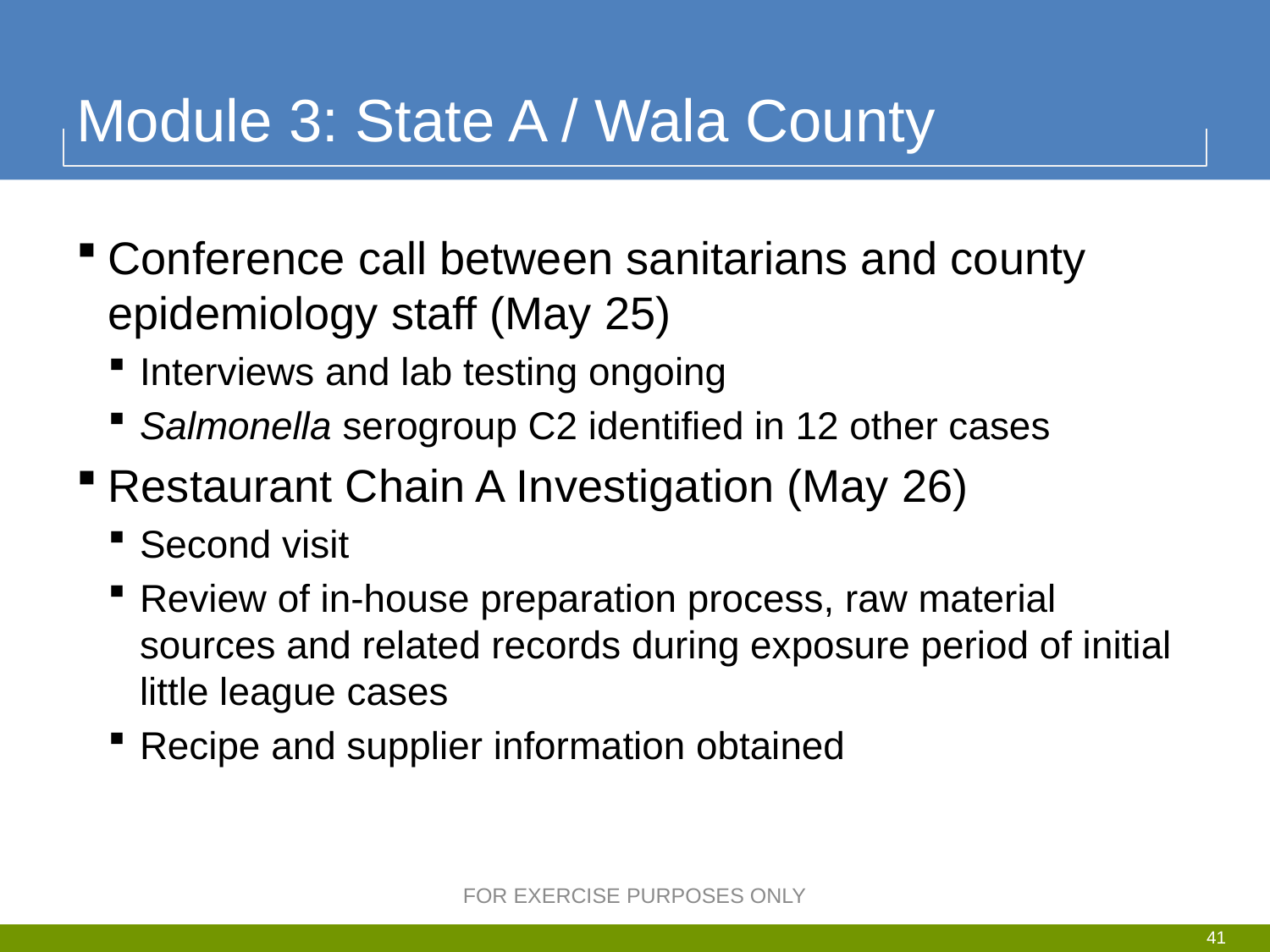

# Module 3: State A / Wala County
Conference call between sanitarians and county epidemiology staff (May 25)
Interviews and lab testing ongoing
Salmonella serogroup C2 identified in 12 other cases
Restaurant Chain A Investigation (May 26)
Second visit
Review of in-house preparation process, raw material sources and related records during exposure period of initial little league cases
Recipe and supplier information obtained

FOR EXERCISE PURPOSES ONLY